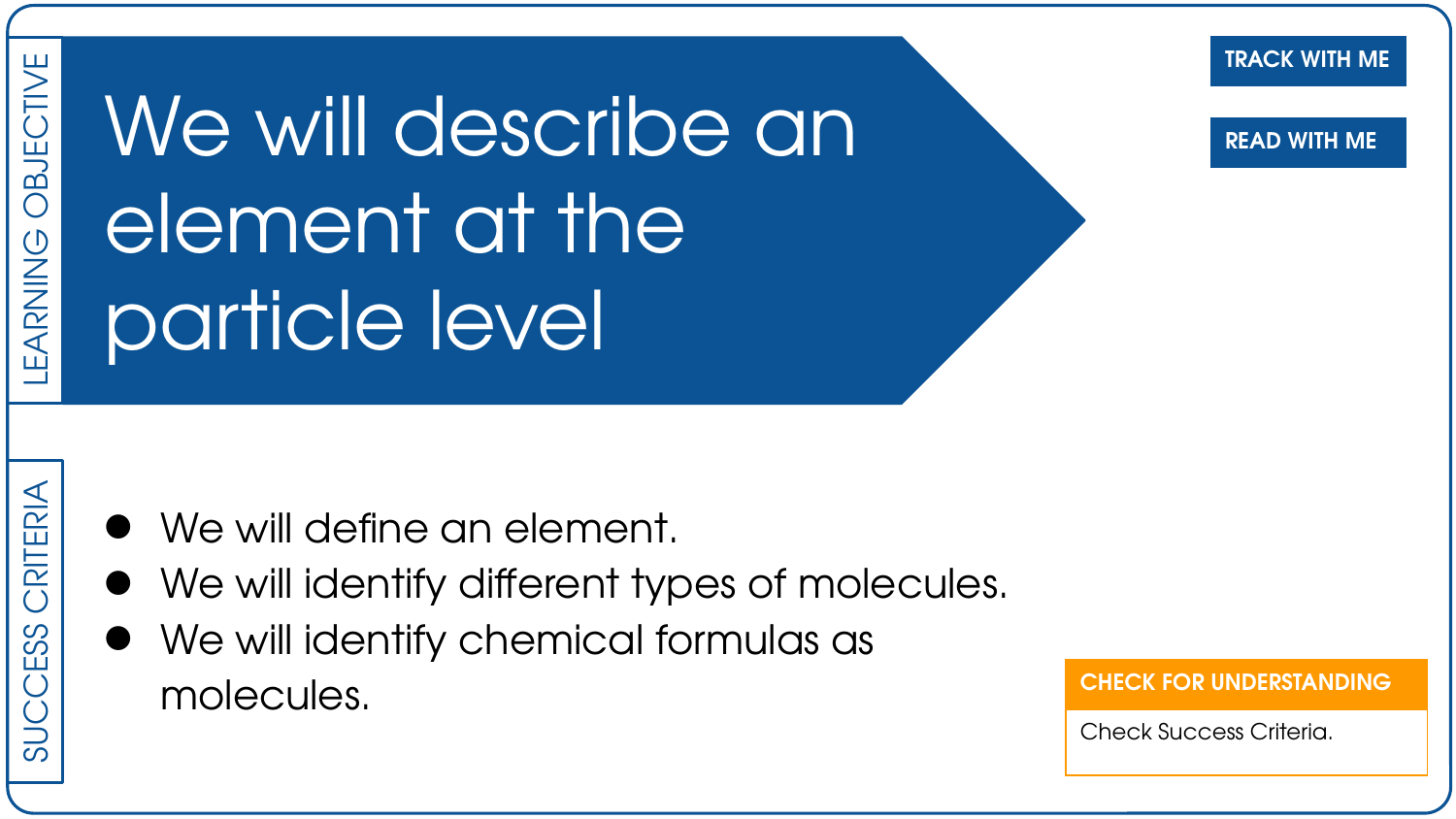

| TRACK WITH ME |
| --- |
# We will describe an element at the particle level
| READ WITH ME |
| --- |
We will define an element.
We will identify different types of molecules.
We will identify chemical formulas as molecules.
| CHECK FOR UNDERSTANDING |
| --- |
| Check Success Criteria. |